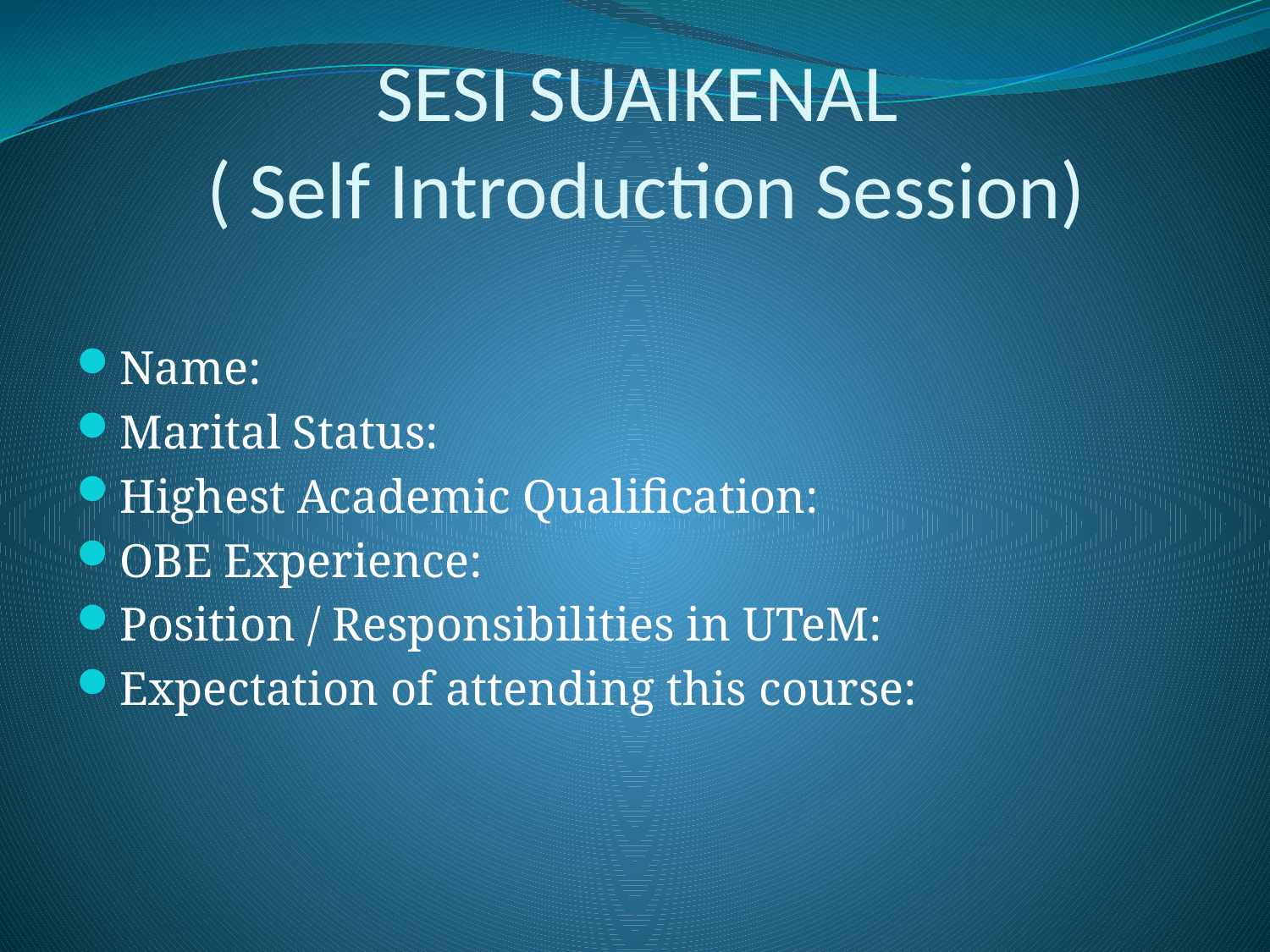

Name:
Marital Status:
Highest Academic Qualification:
OBE Experience:
Position / Responsibilities in UTeM:
Expectation of attending this course:

SESI SUAIKENAL
( Self Introduction Session)